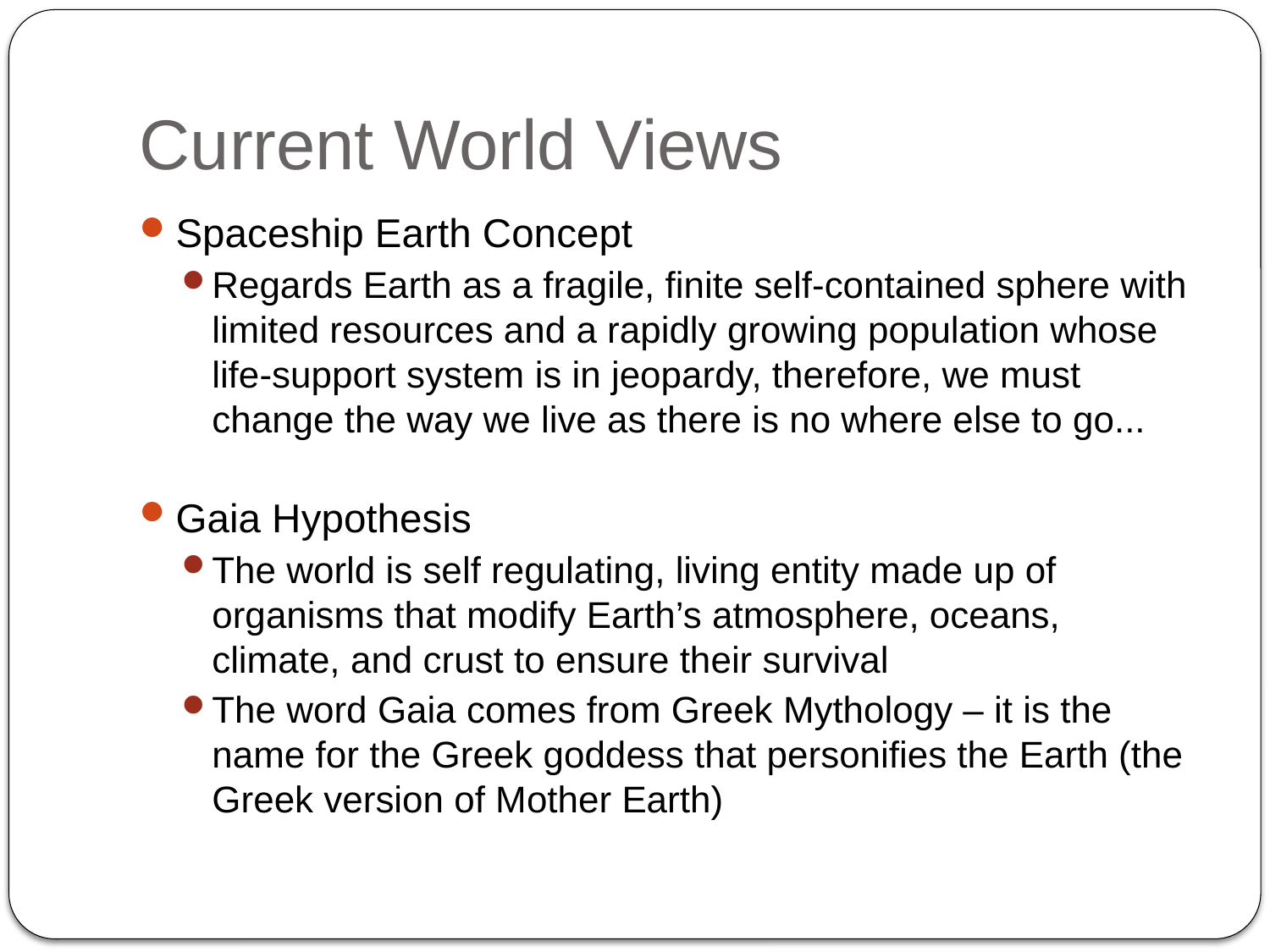

# Current World Views
Spaceship Earth Concept
Regards Earth as a fragile, finite self-contained sphere with limited resources and a rapidly growing population whose life-support system is in jeopardy, therefore, we must change the way we live as there is no where else to go...

Gaia Hypothesis
The world is self regulating, living entity made up of organisms that modify Earth’s atmosphere, oceans, climate, and crust to ensure their survival
The word Gaia comes from Greek Mythology – it is the name for the Greek goddess that personifies the Earth (the Greek version of Mother Earth)